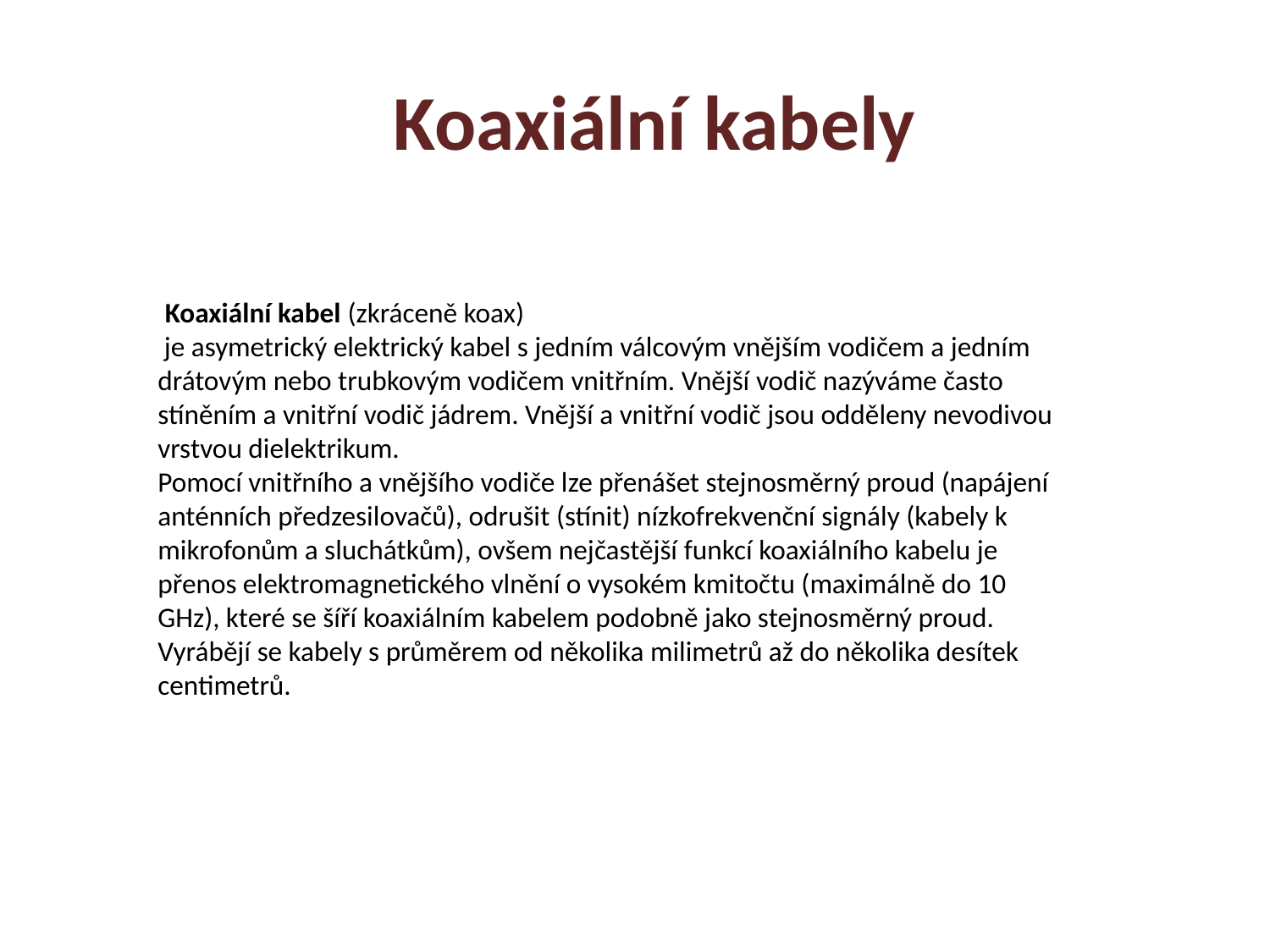

Koaxiální kabely
 Koaxiální kabel (zkráceně koax)
 je asymetrický elektrický kabel s jedním válcovým vnějším vodičem a jedním drátovým nebo trubkovým vodičem vnitřním. Vnější vodič nazýváme často stíněním a vnitřní vodič jádrem. Vnější a vnitřní vodič jsou odděleny nevodivou vrstvou dielektrikum.
Pomocí vnitřního a vnějšího vodiče lze přenášet stejnosměrný proud (napájení anténních předzesilovačů), odrušit (stínit) nízkofrekvenční signály (kabely k mikrofonům a sluchátkům), ovšem nejčastější funkcí koaxiálního kabelu je přenos elektromagnetického vlnění o vysokém kmitočtu (maximálně do 10 GHz), které se šíří koaxiálním kabelem podobně jako stejnosměrný proud.
Vyrábějí se kabely s průměrem od několika milimetrů až do několika desítek centimetrů.